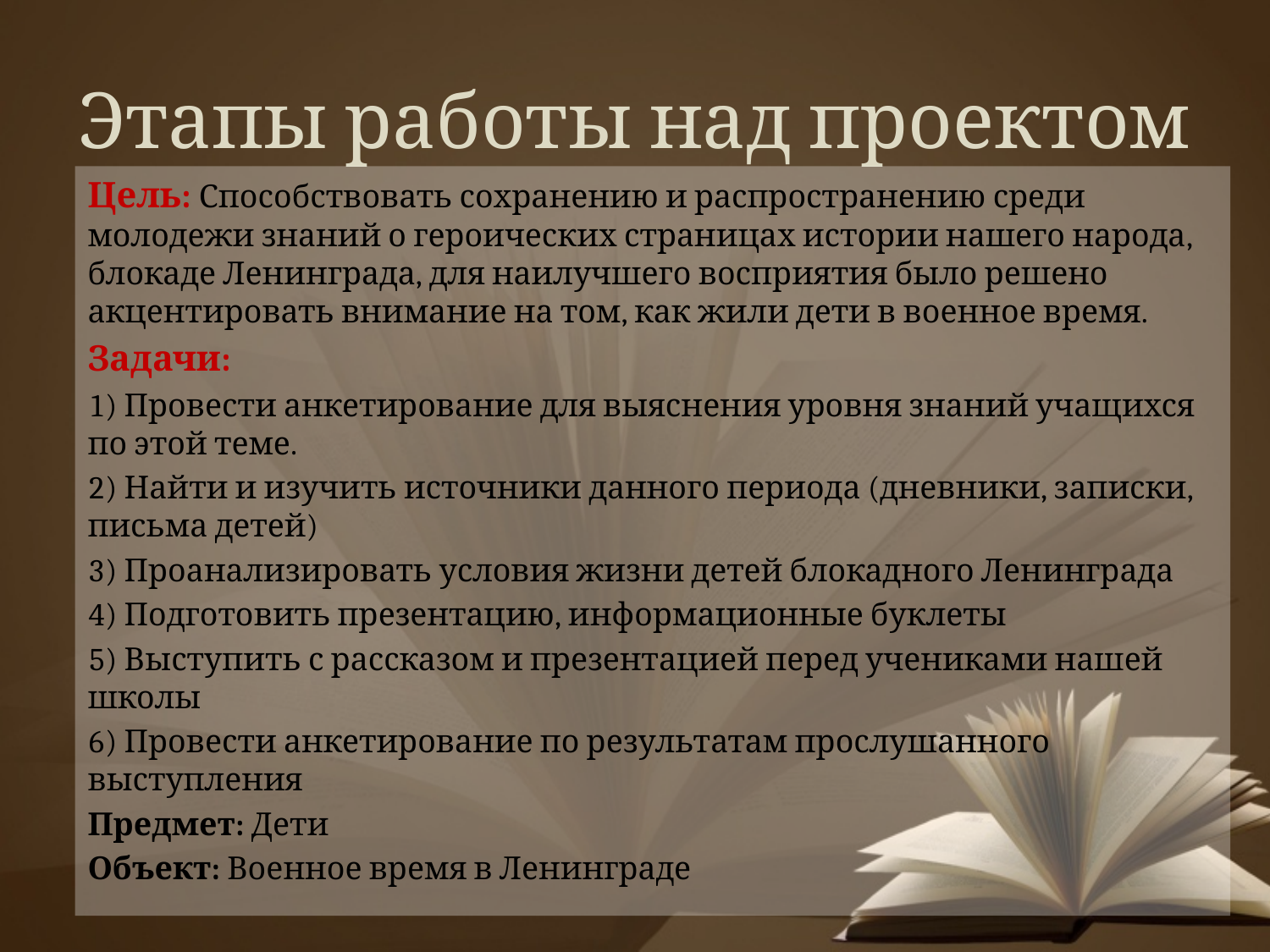

# Этапы работы над проектом
Цель: Способствовать сохранению и распространению среди молодежи знаний о героических страницах истории нашего народа, блокаде Ленинграда, для наилучшего восприятия было решено акцентировать внимание на том, как жили дети в военное время.
Задачи:
1) Провести анкетирование для выяснения уровня знаний учащихся по этой теме.
2) Найти и изучить источники данного периода (дневники, записки, письма детей)
3) Проанализировать условия жизни детей блокадного Ленинграда
4) Подготовить презентацию, информационные буклеты
5) Выступить с рассказом и презентацией перед учениками нашей школы
6) Провести анкетирование по результатам прослушанного выступления
Предмет: Дети
Объект: Военное время в Ленинграде